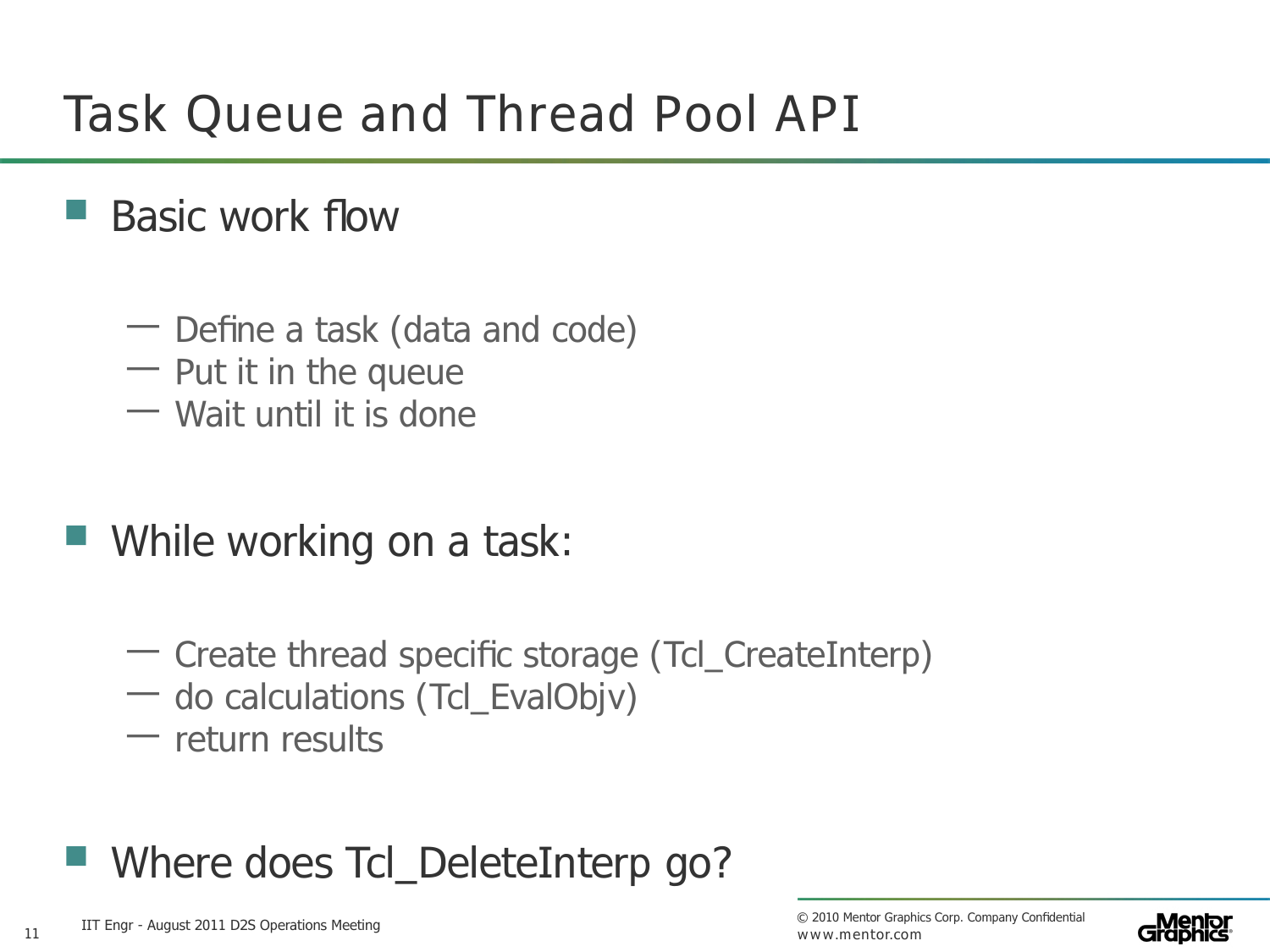

# Task Queue and Thread Pool API
Basic work flow

Define a task (data and code)
Put it in the queue
Wait until it is done

While working on a task:

Create thread specific storage (Tcl_CreateInterp)
do calculations (Tcl_EvalObjv)
return results

Where does Tcl_DeleteInterp go?
IIT Engr - August 2011 D2S Operations Meeting